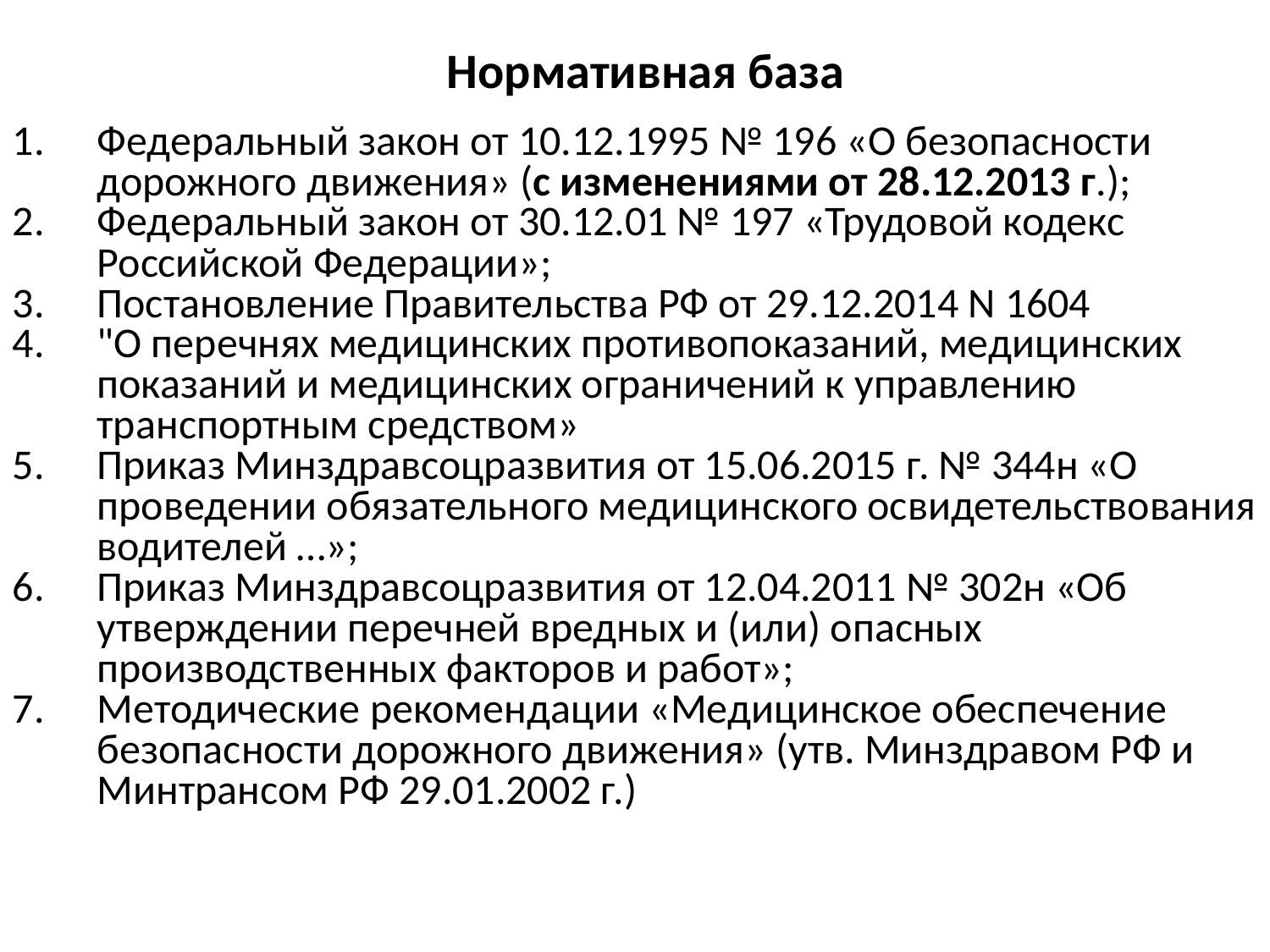

Нормативная база
Федеральный закон от 10.12.1995 № 196 «О безопасности дорожного движения» (с изменениями от 28.12.2013 г.);
Федеральный закон от 30.12.01 № 197 «Трудовой кодекс Российской Федерации»;
Постановление Правительства РФ от 29.12.2014 N 1604
"О перечнях медицинских противопоказаний, медицинских показаний и медицинских ограничений к управлению транспортным средством»
Приказ Минздравсоцразвития от 15.06.2015 г. № 344н «О проведении обязательного медицинского освидетельствования водителей …»;
Приказ Минздравсоцразвития от 12.04.2011 № 302н «Об утверждении перечней вредных и (или) опасных производственных факторов и работ»;
Методические рекомендации «Медицинское обеспечение безопасности дорожного движения» (утв. Минздравом РФ и Минтрансом РФ 29.01.2002 г.)